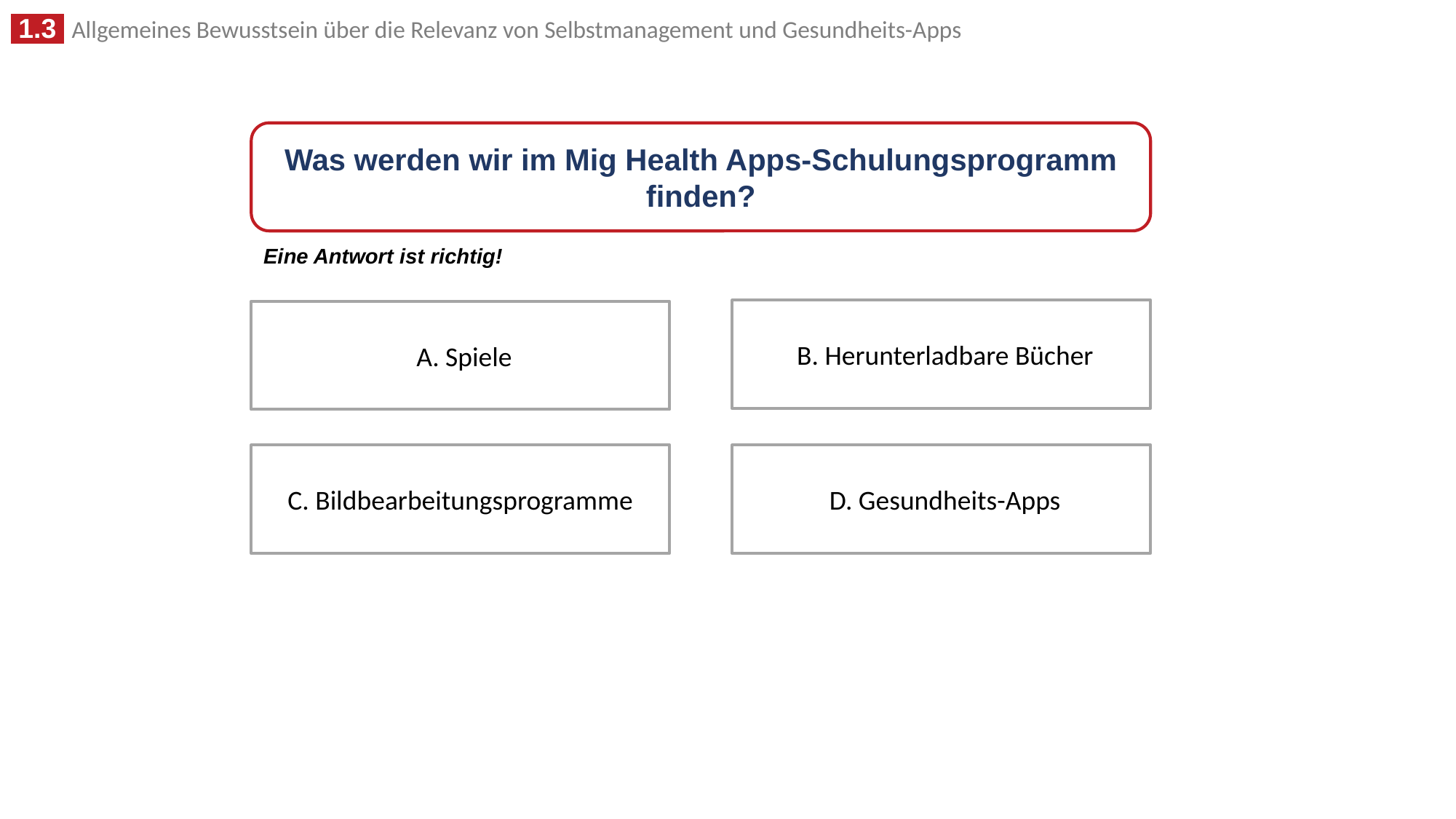

Was werden wir im Mig Health Apps-Schulungsprogramm finden?
Eine Antwort ist richtig!
 B. Herunterladbare Bücher
 A. Spiele
 D. Gesundheits-Apps
C. Bildbearbeitungsprogramme